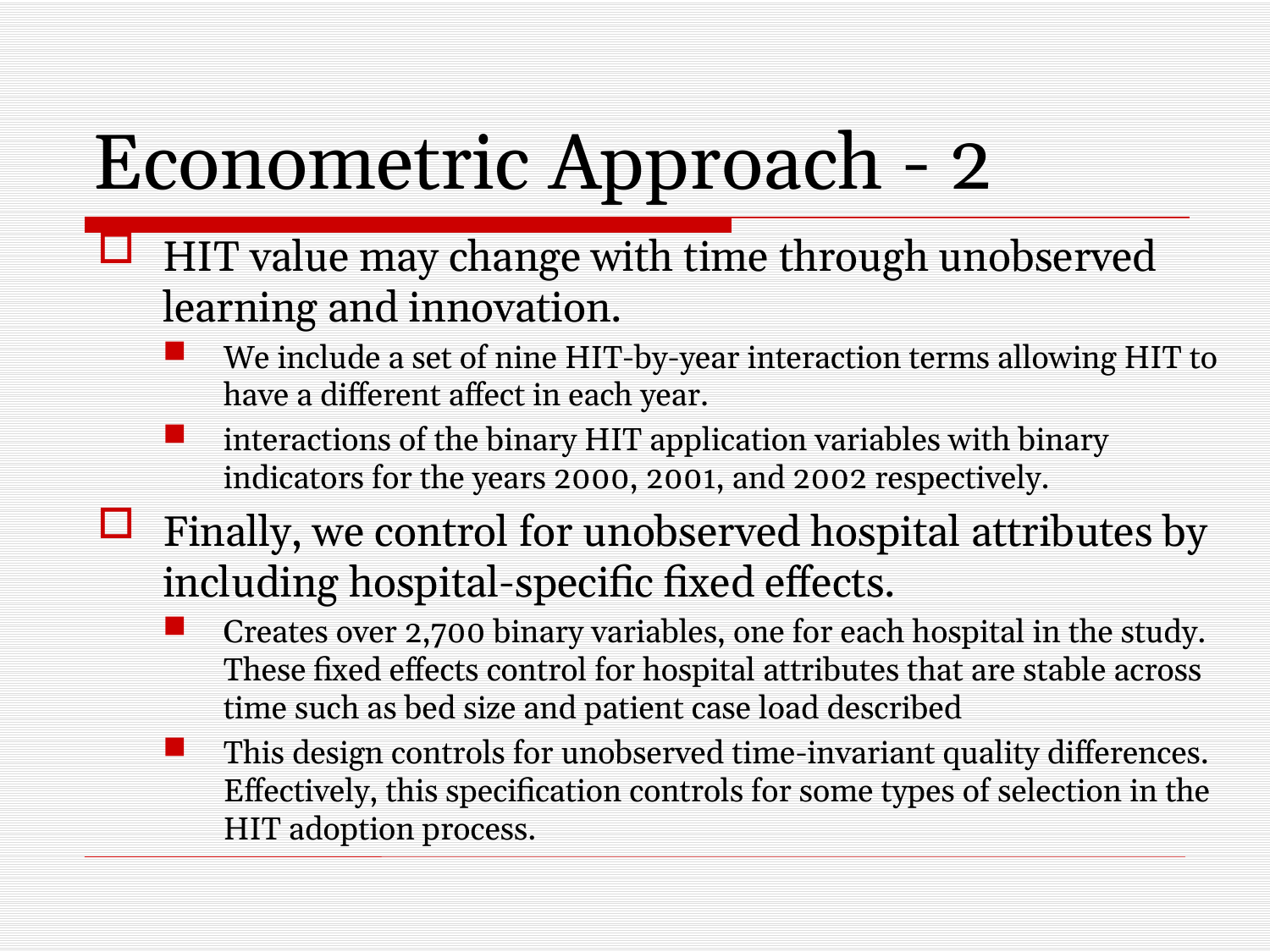

# Econometric Approach - 2
HIT value may change with time through unobserved learning and innovation.
We include a set of nine HIT-by-year interaction terms allowing HIT to have a different affect in each year.
interactions of the binary HIT application variables with binary indicators for the years 2000, 2001, and 2002 respectively.
Finally, we control for unobserved hospital attributes by including hospital-specific fixed effects.
Creates over 2,700 binary variables, one for each hospital in the study. These fixed effects control for hospital attributes that are stable across time such as bed size and patient case load described
This design controls for unobserved time-invariant quality differences. Effectively, this specification controls for some types of selection in the HIT adoption process.